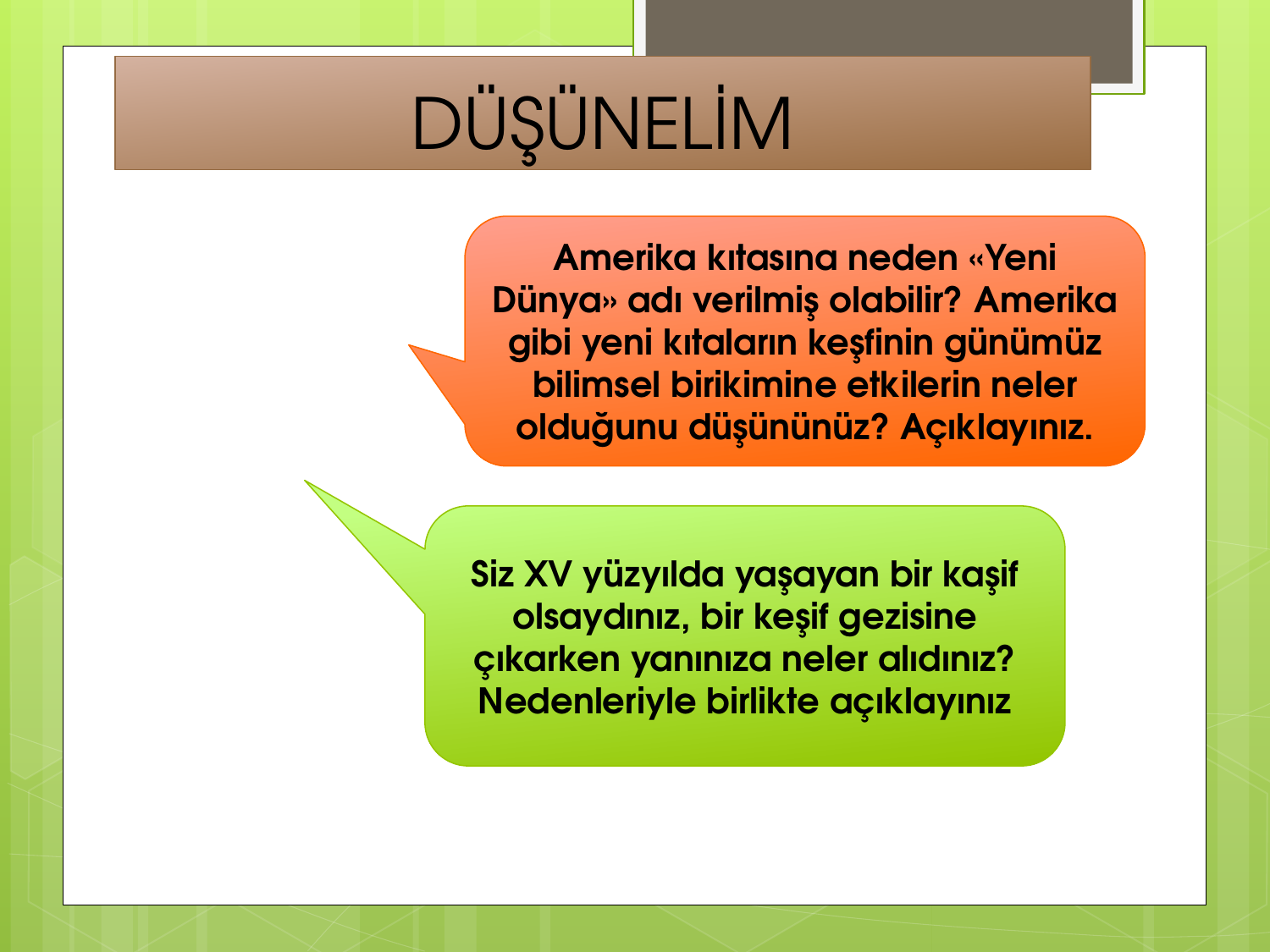

# DÜŞÜNELİM
Amerika kıtasına neden «Yeni Dünya» adı verilmiş olabilir? Amerika gibi yeni kıtaların keşfinin günümüz bilimsel birikimine etkilerin neler olduğunu düşününüz? Açıklayınız.

Siz XV yüzyılda yaşayan bir kaşif olsaydınız, bir keşif gezisine çıkarken yanınıza neler alıdınız? Nedenleriyle birlikte açıklayınız